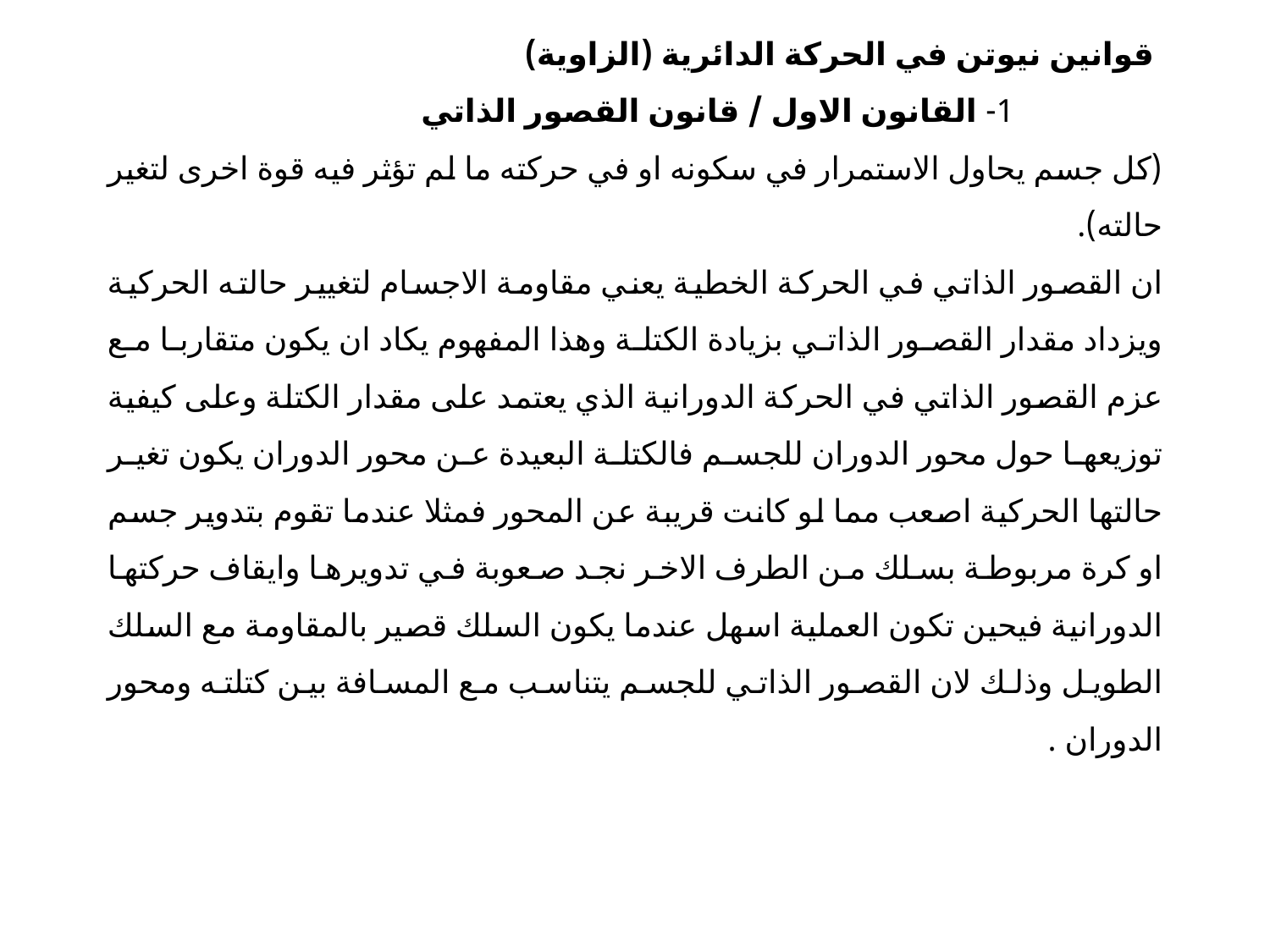

قوانين نيوتن في الحركة الدائرية (الزاوية)
                  1- القانون الاول / قانون القصور الذاتي
(كل جسم يحاول الاستمرار في سكونه او في حركته ما لم تؤثر فيه قوة اخرى لتغير حالته).
ان القصور الذاتي في الحركة الخطية يعني مقاومة الاجسام لتغيير حالته الحركية ويزداد مقدار القصور الذاتي بزيادة الكتلة وهذا المفهوم يكاد ان يكون متقاربا مع عزم القصور الذاتي في الحركة الدورانية الذي يعتمد على مقدار الكتلة وعلى كيفية توزيعها حول محور الدوران للجسم فالكتلة البعيدة عن محور الدوران يكون تغير حالتها الحركية اصعب مما لو كانت قريبة عن المحور فمثلا عندما تقوم بتدوير جسم او كرة مربوطة بسلك من الطرف الاخر نجد صعوبة في تدويرها وايقاف حركتها الدورانية فيحين تكون العملية اسهل عندما يكون السلك قصير بالمقاومة مع السلك الطويل وذلك لان القصور الذاتي للجسم يتناسب مع المسافة بين كتلته ومحور الدوران .